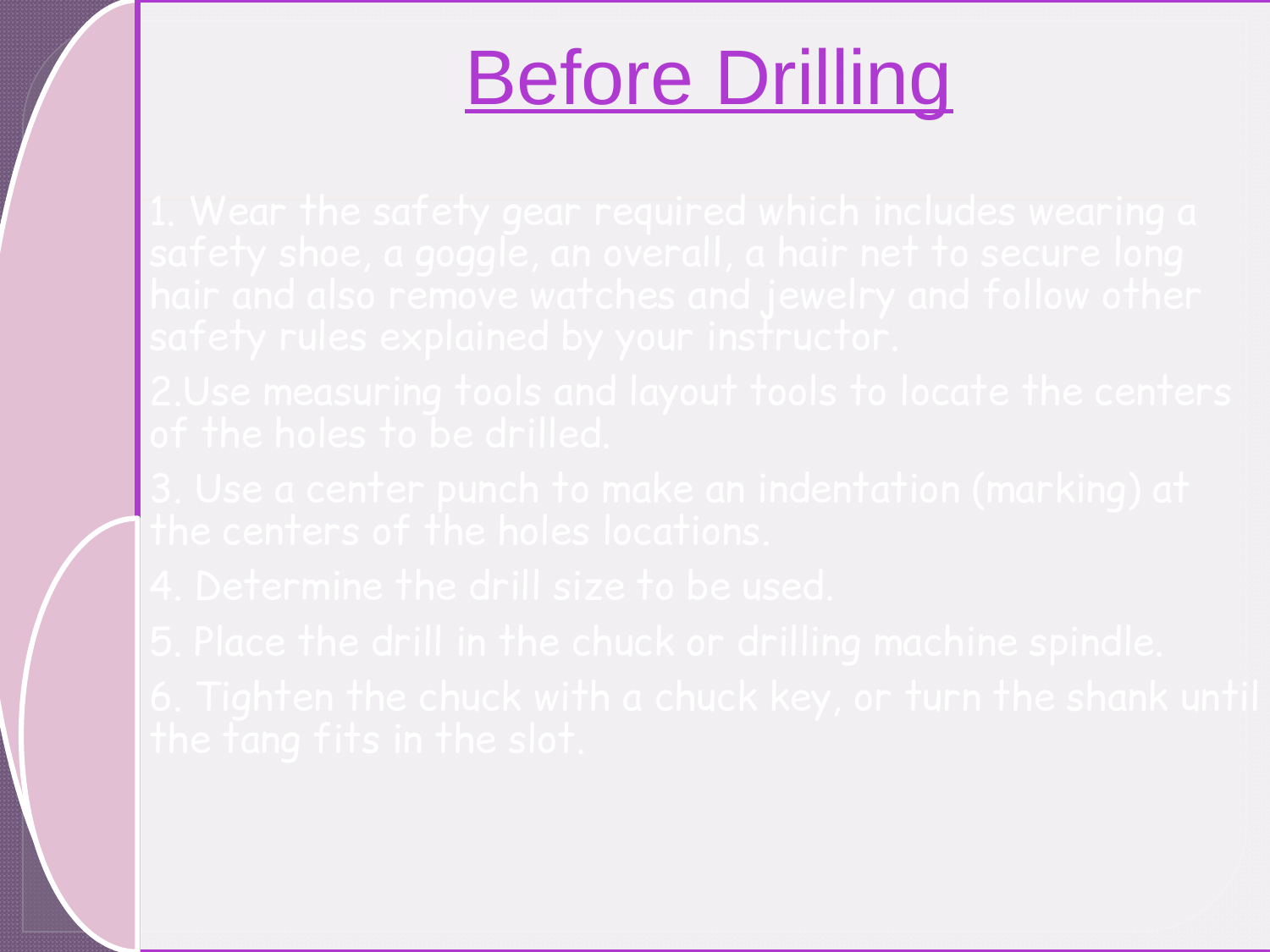

1. Wear the safety gear required which includes wearing a safety shoe, a goggle, an overall, a hair net to secure long hair and also remove watches and jewelry and follow other safety rules explained by your instructor.
2.Use measuring tools and layout tools to locate the centers of the holes to be drilled.
3. Use a center punch to make an indentation (marking) at the centers of the holes locations.
4. Determine the drill size to be used.
5. Place the drill in the chuck or drilling machine spindle.
6. Tighten the chuck with a chuck key, or turn the shank until the tang fits in the slot.
Before Drilling
#